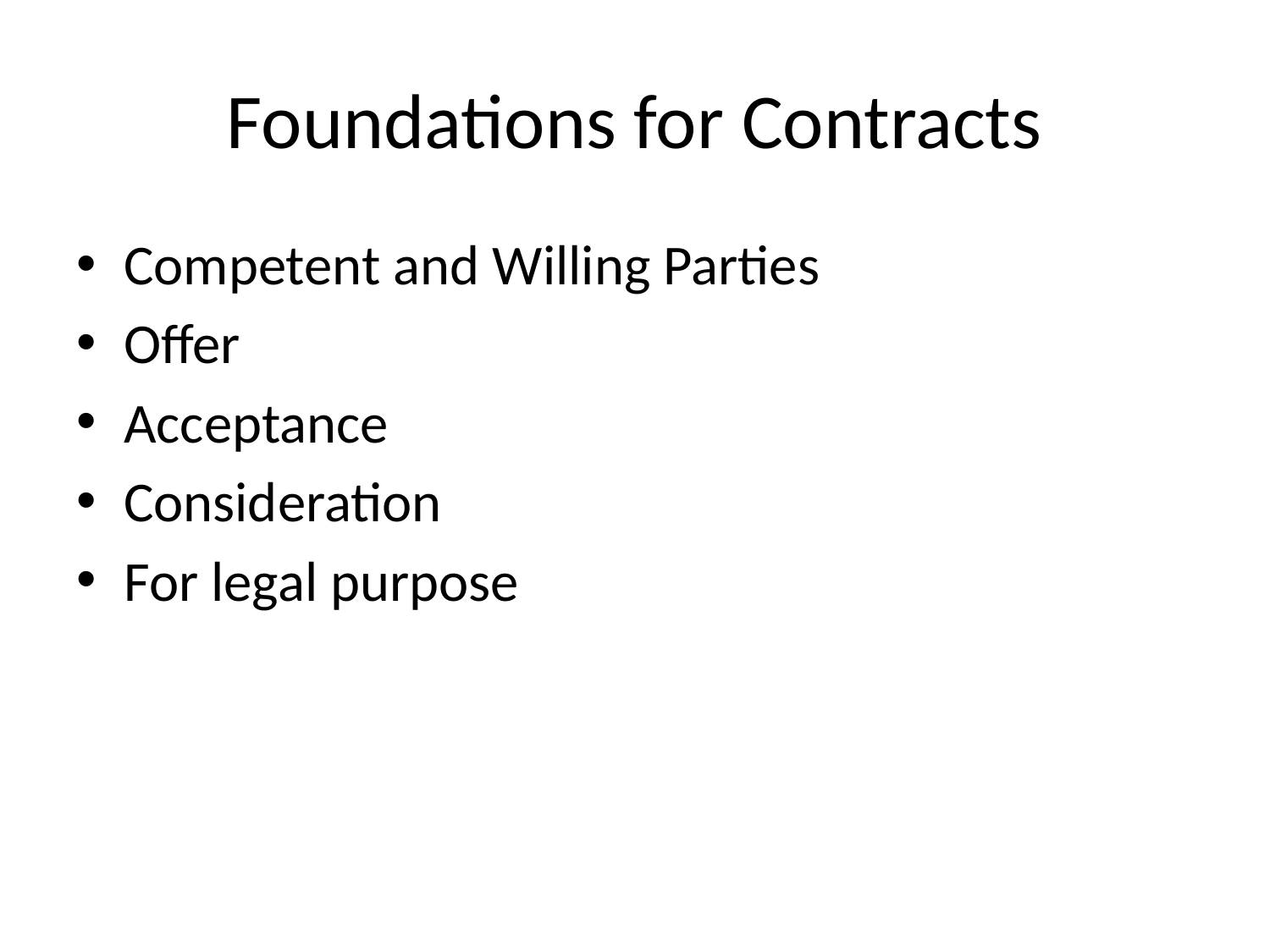

# Foundations for Contracts
Competent and Willing Parties
Offer
Acceptance
Consideration
For legal purpose